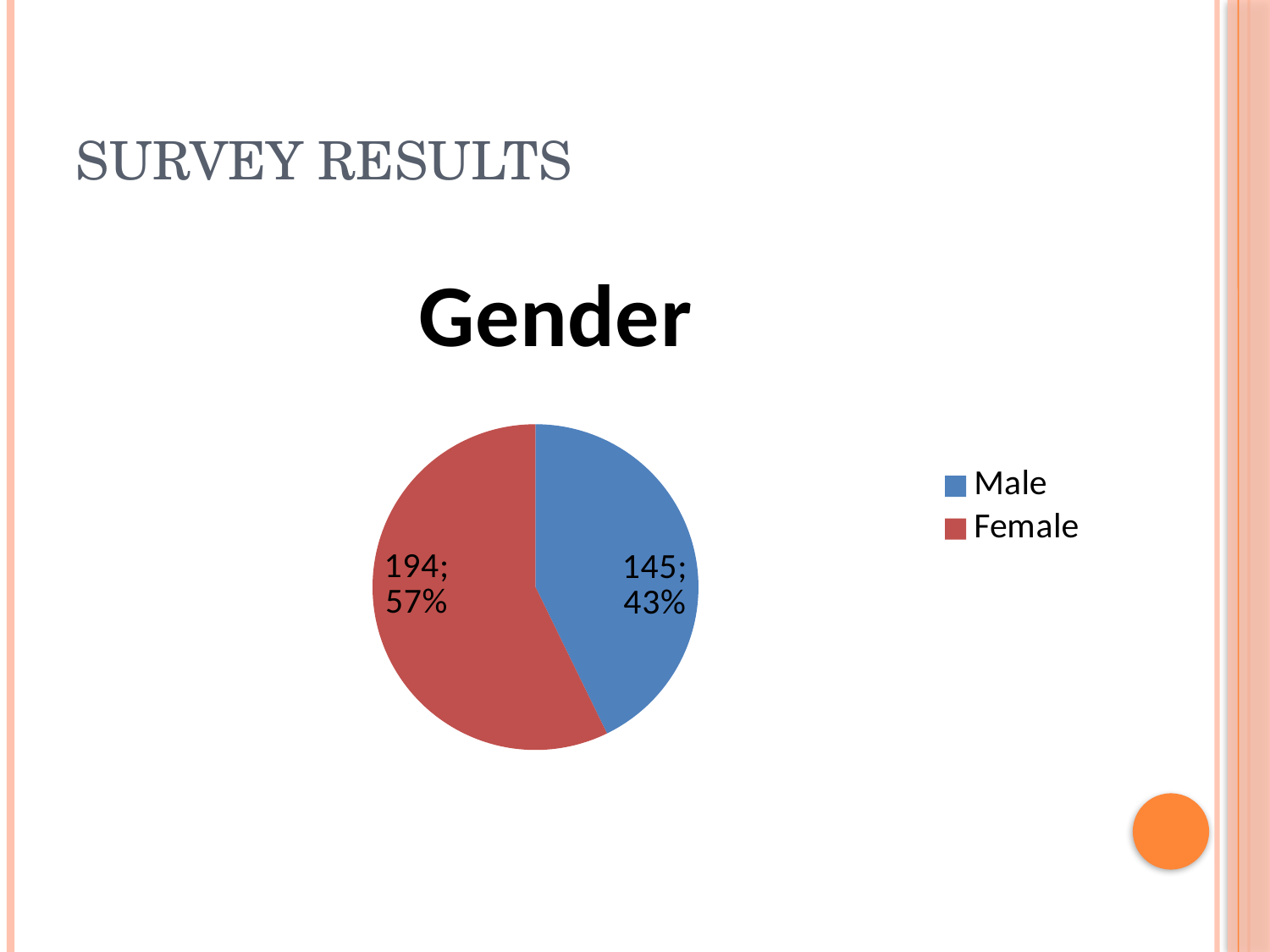

# Survey Results

### Chart: Gender

| Category |  |
|---|---|
| Male  | 145.0 |
| Female | 194.0 |